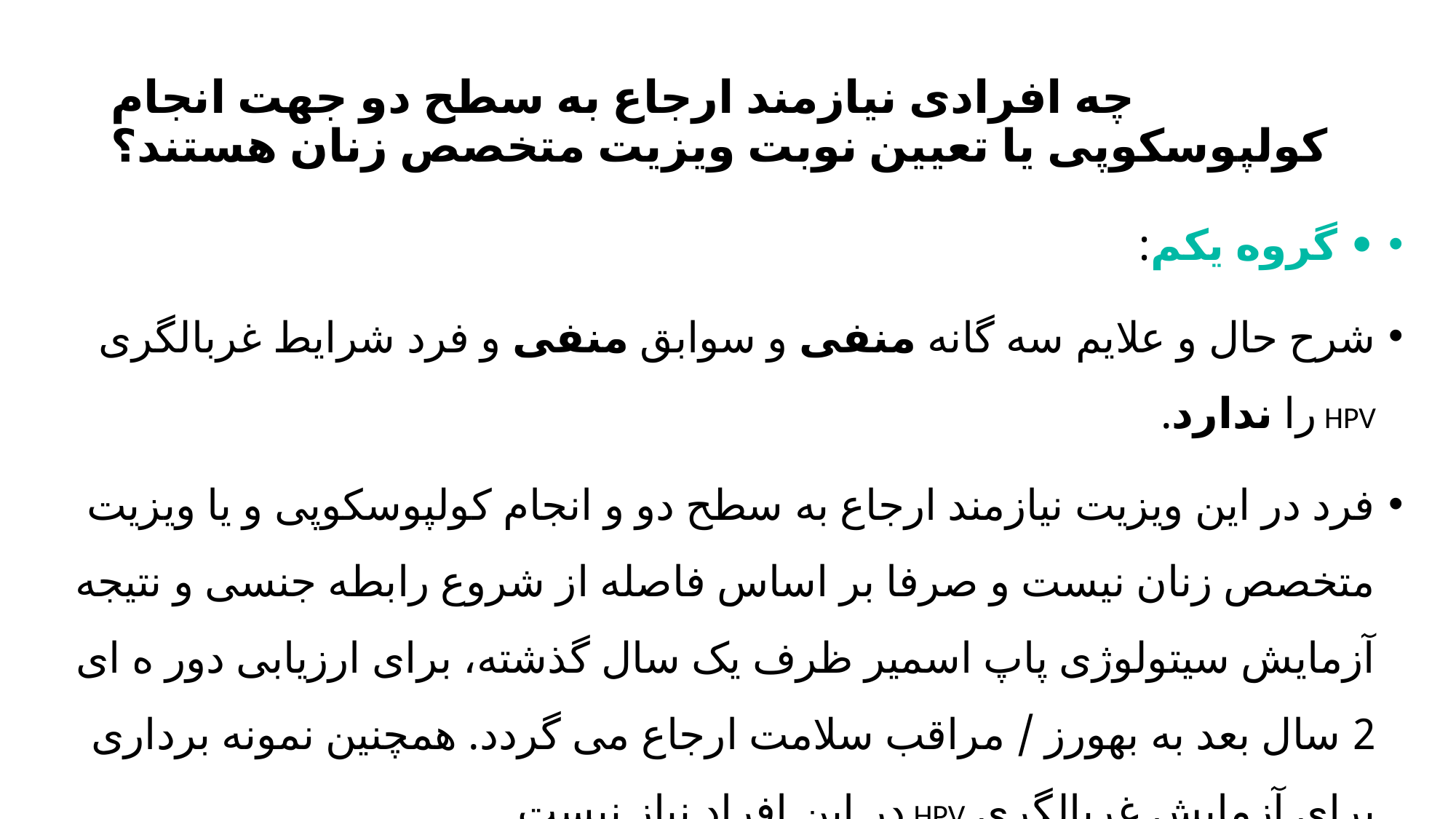

# چه افرادی نیازمند ارجاع به سطح دو جهت انجام کولپوسکوپی یا تعیین نوبت ویزیت متخصص زنان هستند؟
• گروه یکم:
شرح حال و علایم سه گانه منفی و سوابق منفی و فرد شرایط غربالگری  HPV را ندارد.
فرد در این ویزیت نیازمند ارجاع به سطح دو و انجام کولپوسکوپی و یا ویزیت متخصص زنان نیست و صرفا بر اساس فاصله از شروع رابطه جنسی و نتیجه آزمایش سیتولوژی پاپ اسمیر ظرف یک سال گذشته، برای ارزیابی دور ه ای 2 سال بعد به بهورز / مراقب سلامت ارجاع می گردد. همچنین نمونه برداری برای آزمایش غربالگری HPV در این افراد نیاز نیست.